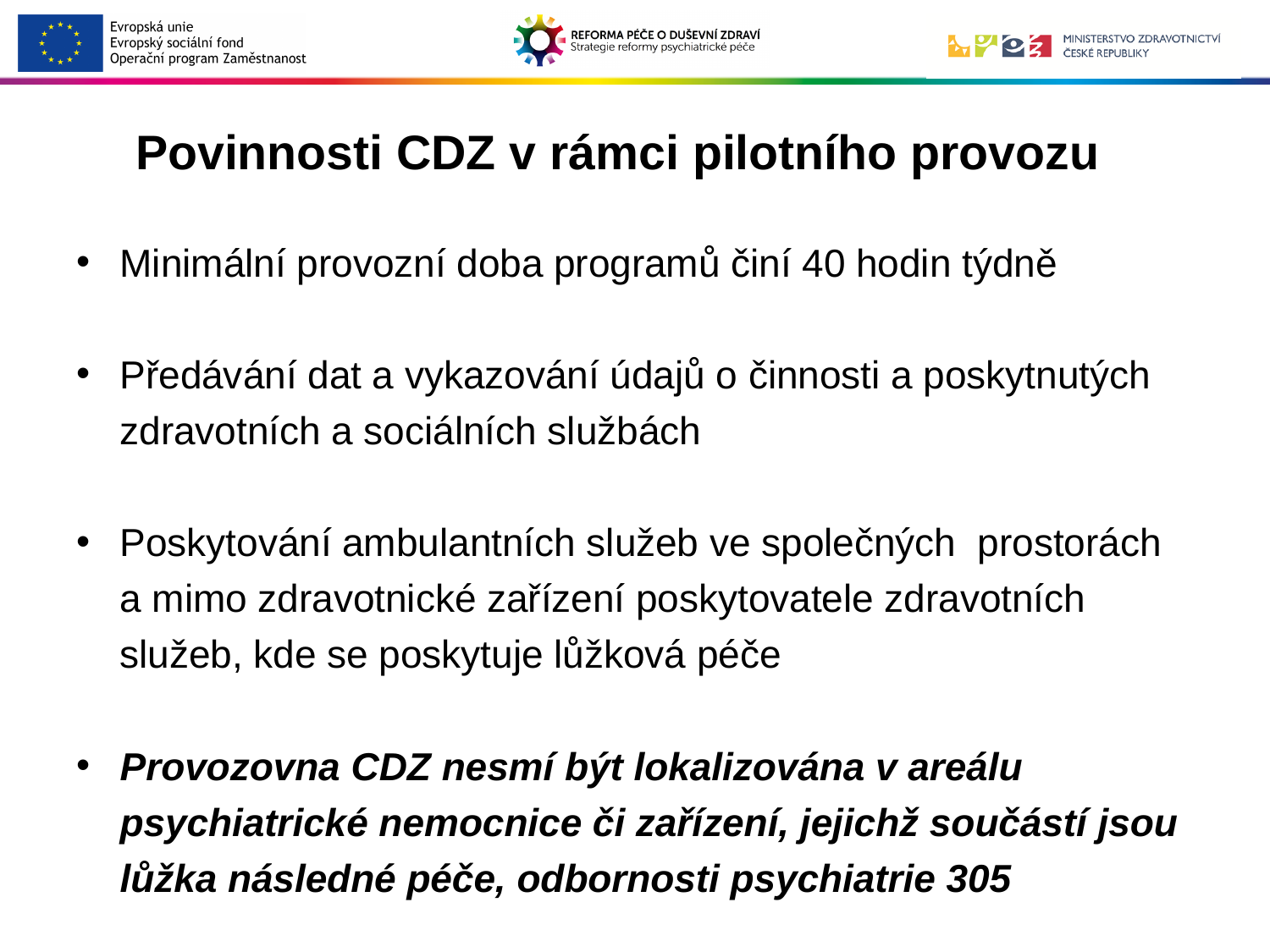

# Povinnosti CDZ v rámci pilotního provozu
Minimální provozní doba programů činí 40 hodin týdně

Předávání dat a vykazování údajů o činnosti a poskytnutých zdravotních a sociálních službách

Poskytování ambulantních služeb ve společných  prostorách a mimo zdravotnické zařízení poskytovatele zdravotních služeb, kde se poskytuje lůžková péče

Provozovna CDZ nesmí být lokalizována v areálu psychiatrické nemocnice či zařízení, jejichž součástí jsou lůžka následné péče, odbornosti psychiatrie 305